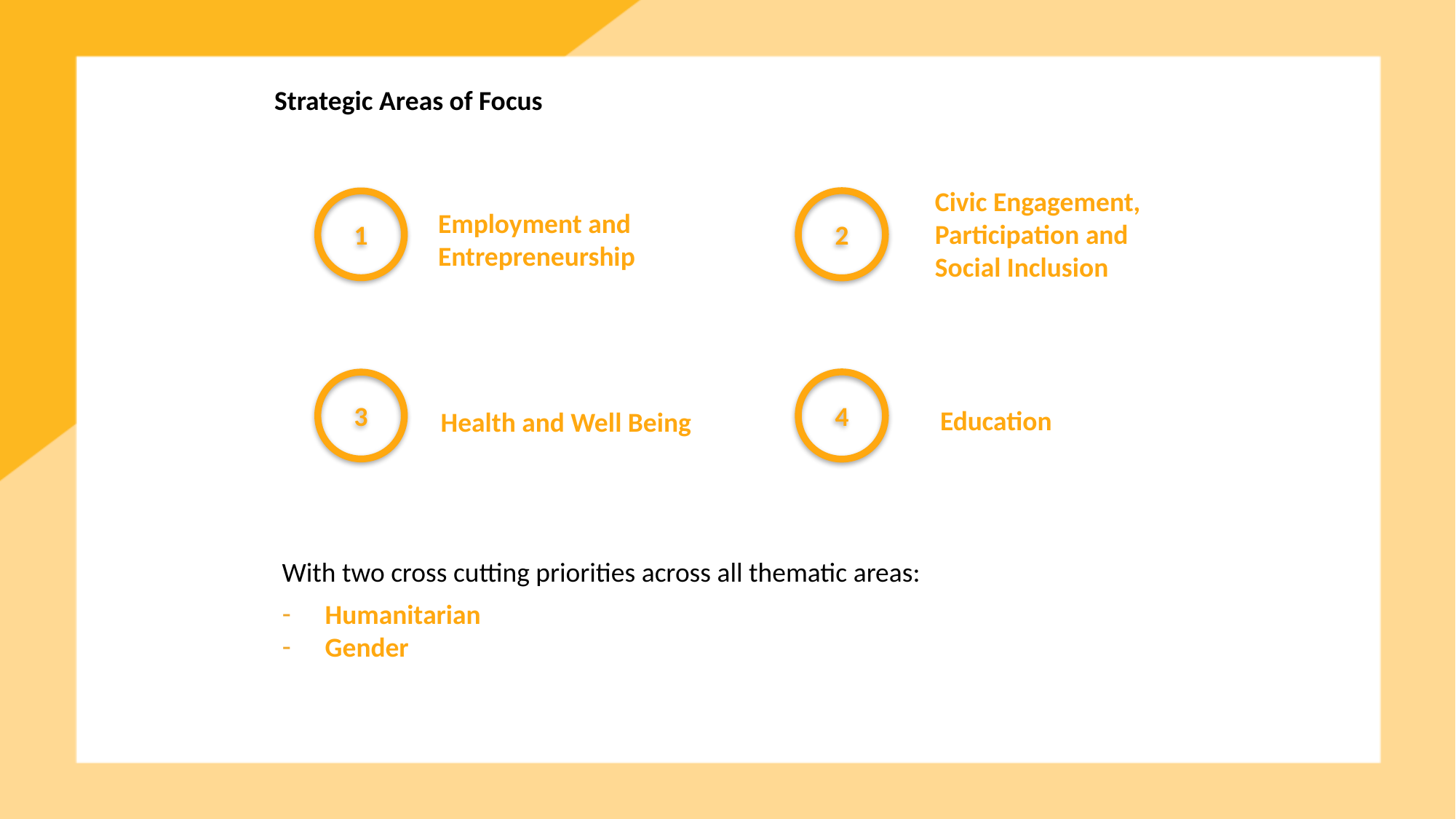

Strategic Areas of Focus
Civic Engagement,
Participation and
Social Inclusion
2
1
Employment and
Entrepreneurship
4
3
Education
Health and Well Being
With two cross cutting priorities across all thematic areas:
Humanitarian
Gender